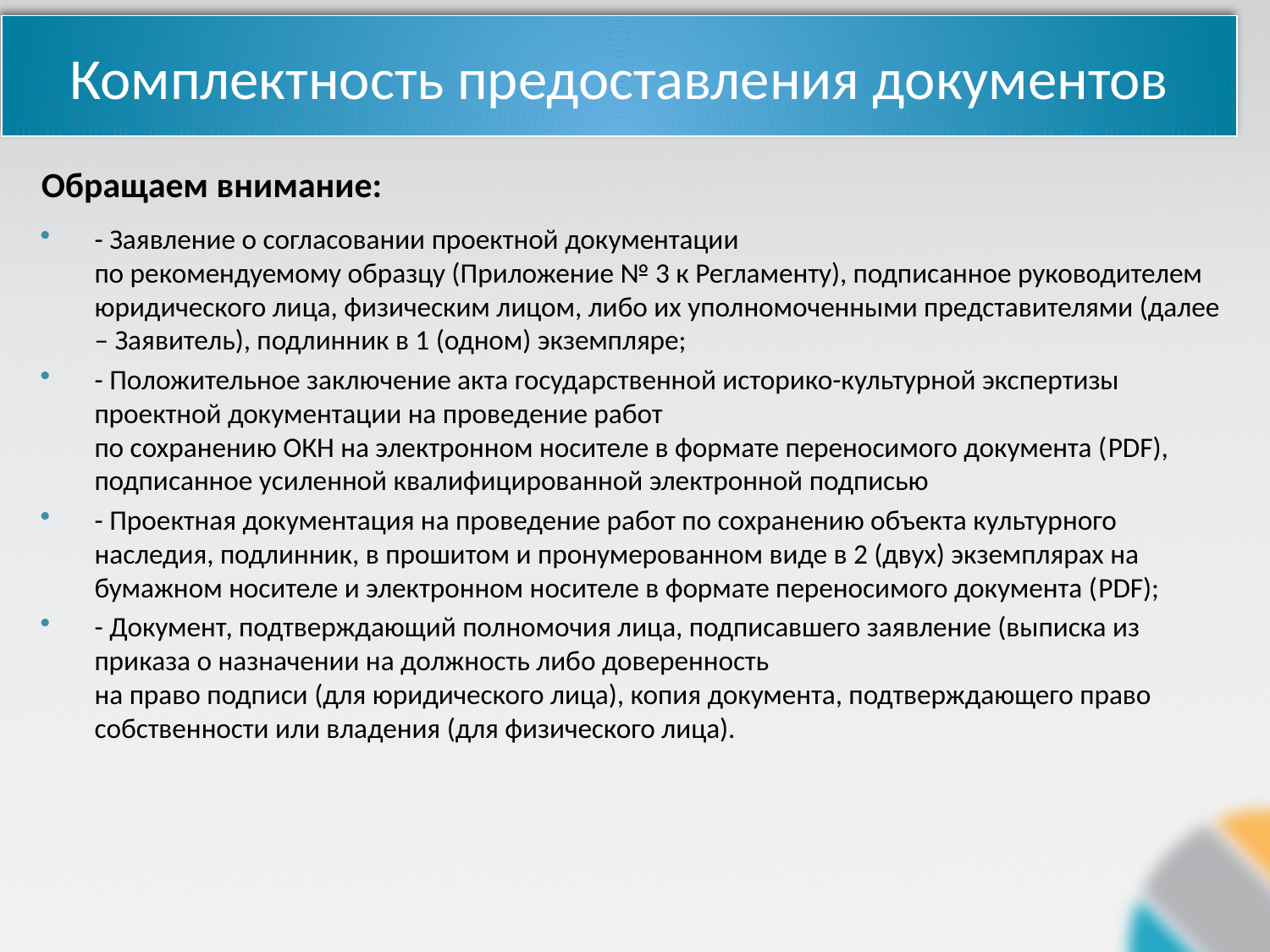

Комплектность предоставления документов

Обращаем внимание:
- Заявление о согласовании проектной документации
по рекомендуемому образцу (Приложение № 3 к Регламенту), подписанное руководителем юридического лица, физическим лицом, либо их уполномоченными представителями (далее – Заявитель), подлинник в 1 (одном) экземпляре;
- Положительное заключение акта государственной историко-культурной экспертизы проектной документации на проведение работ
по сохранению ОКН на электронном носителе в формате переносимого документа (PDF), подписанное усиленной квалифицированной электронной подписью
- Проектная документация на проведение работ по сохранению объекта культурного наследия, подлинник, в прошитом и пронумерованном виде в 2 (двух) экземплярах на бумажном носителе и электронном носителе в формате переносимого документа (PDF);
- Документ, подтверждающий полномочия лица, подписавшего заявление (выписка из приказа о назначении на должность либо доверенность
на право подписи (для юридического лица), копия документа, подтверждающего право собственности или владения (для физического лица).